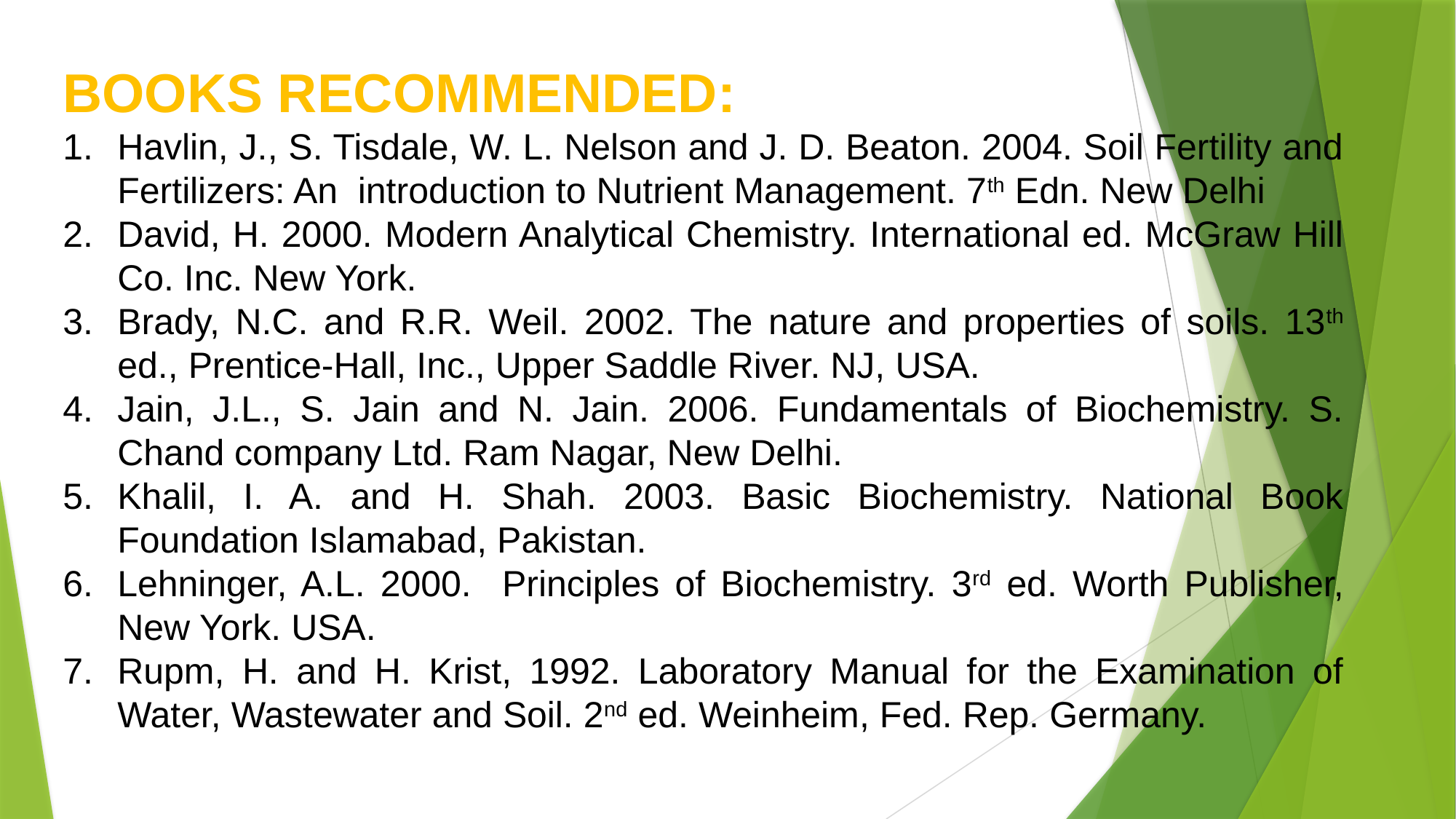

BOOKS RECOMMENDED:
Havlin, J., S. Tisdale, W. L. Nelson and J. D. Beaton. 2004. Soil Fertility and Fertilizers: An  introduction to Nutrient Management. 7th Edn. New Delhi
David, H. 2000. Modern Analytical Chemistry. International ed. McGraw Hill Co. Inc. New York.
Brady, N.C. and R.R. Weil. 2002. The nature and properties of soils. 13th ed., Prentice-Hall, Inc., Upper Saddle River. NJ, USA.
Jain, J.L., S. Jain and N. Jain. 2006. Fundamentals of Biochemistry. S. Chand company Ltd. Ram Nagar, New Delhi.
Khalil, I. A. and H. Shah. 2003. Basic Biochemistry. National Book Foundation Islamabad, Pakistan.
Lehninger, A.L. 2000.  Principles of Biochemistry. 3rd ed. Worth Publisher, New York. USA.
Rupm, H. and H. Krist, 1992. Laboratory Manual for the Examination of Water, Wastewater and Soil. 2nd ed. Weinheim, Fed. Rep. Germany.